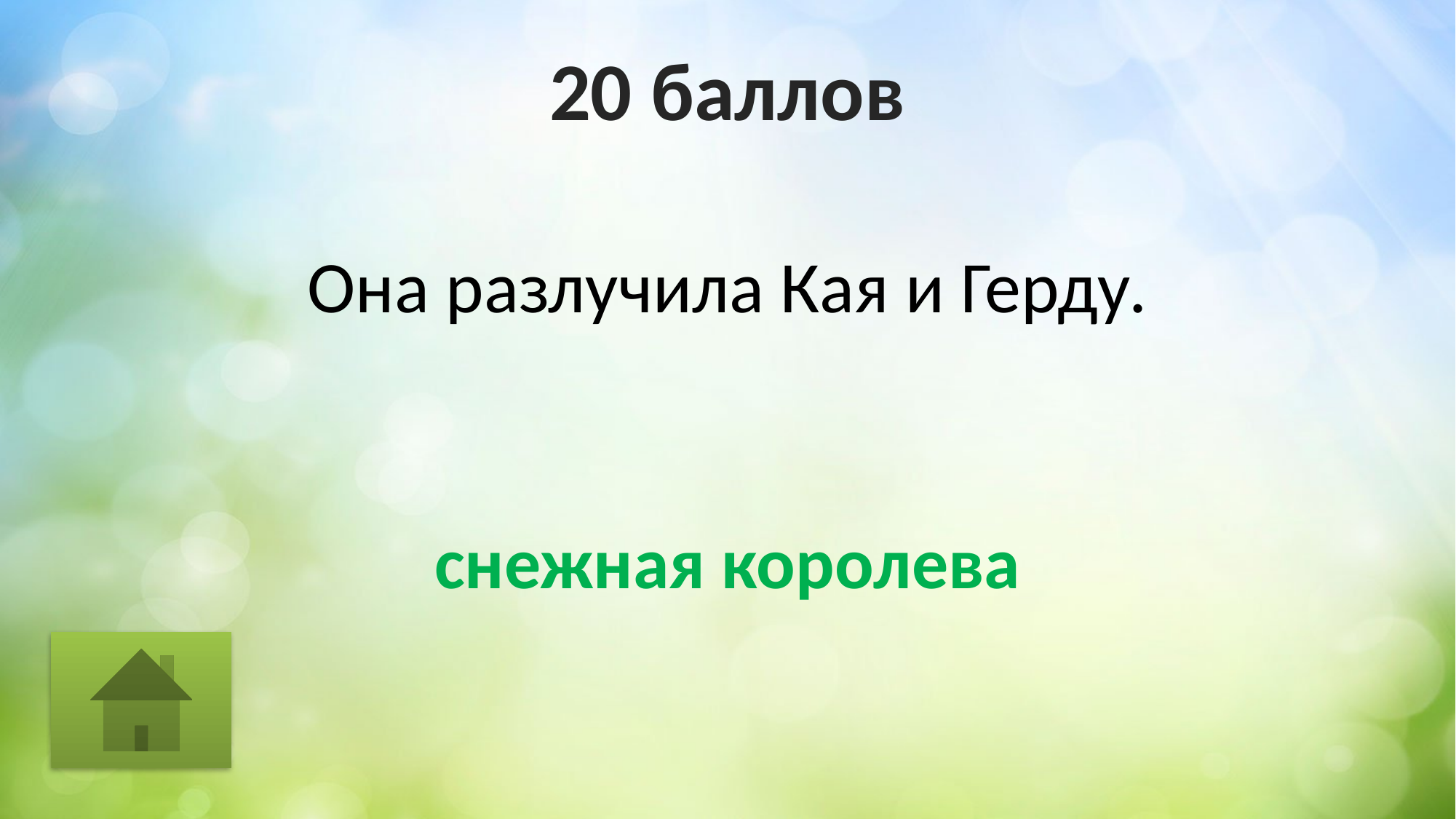

# 20 баллов
Она разлучила Кая и Герду.
снежная королева